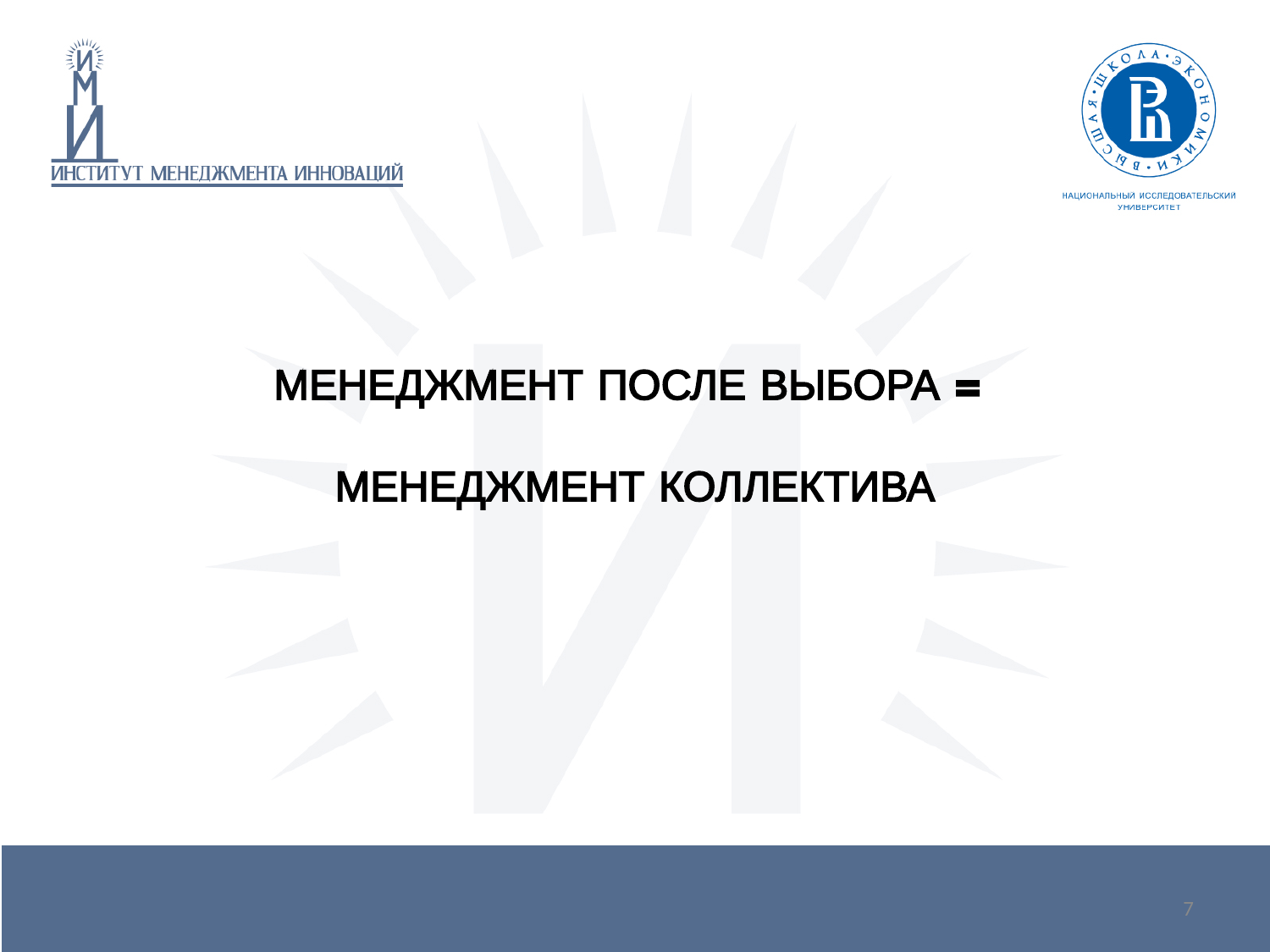

#
МЕНЕДЖМЕНТ ПОСЛЕ ВЫБОРА =
МЕНЕДЖМЕНТ КОЛЛЕКТИВА
7